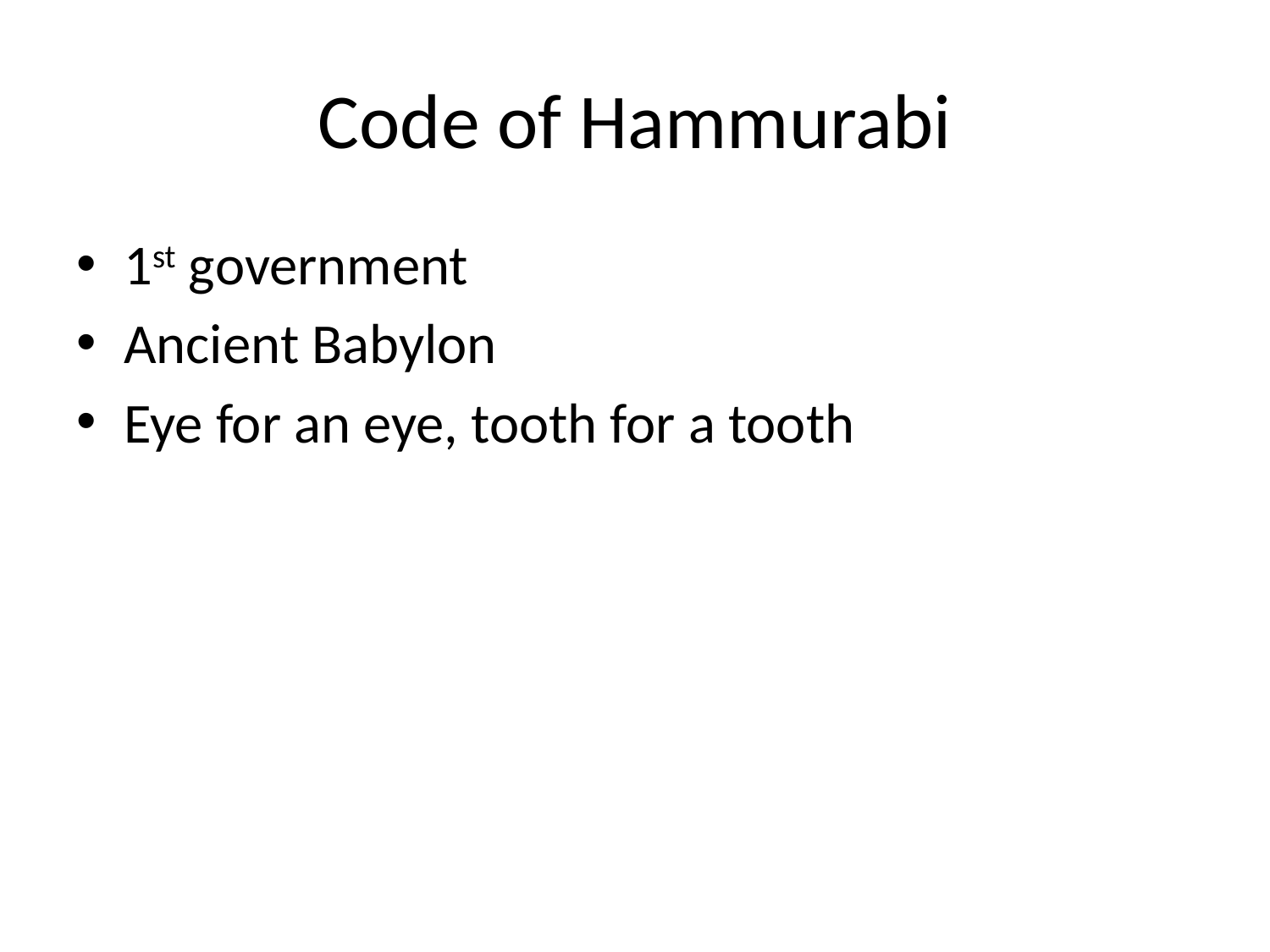

# Code of Hammurabi
1st government
Ancient Babylon
Eye for an eye, tooth for a tooth